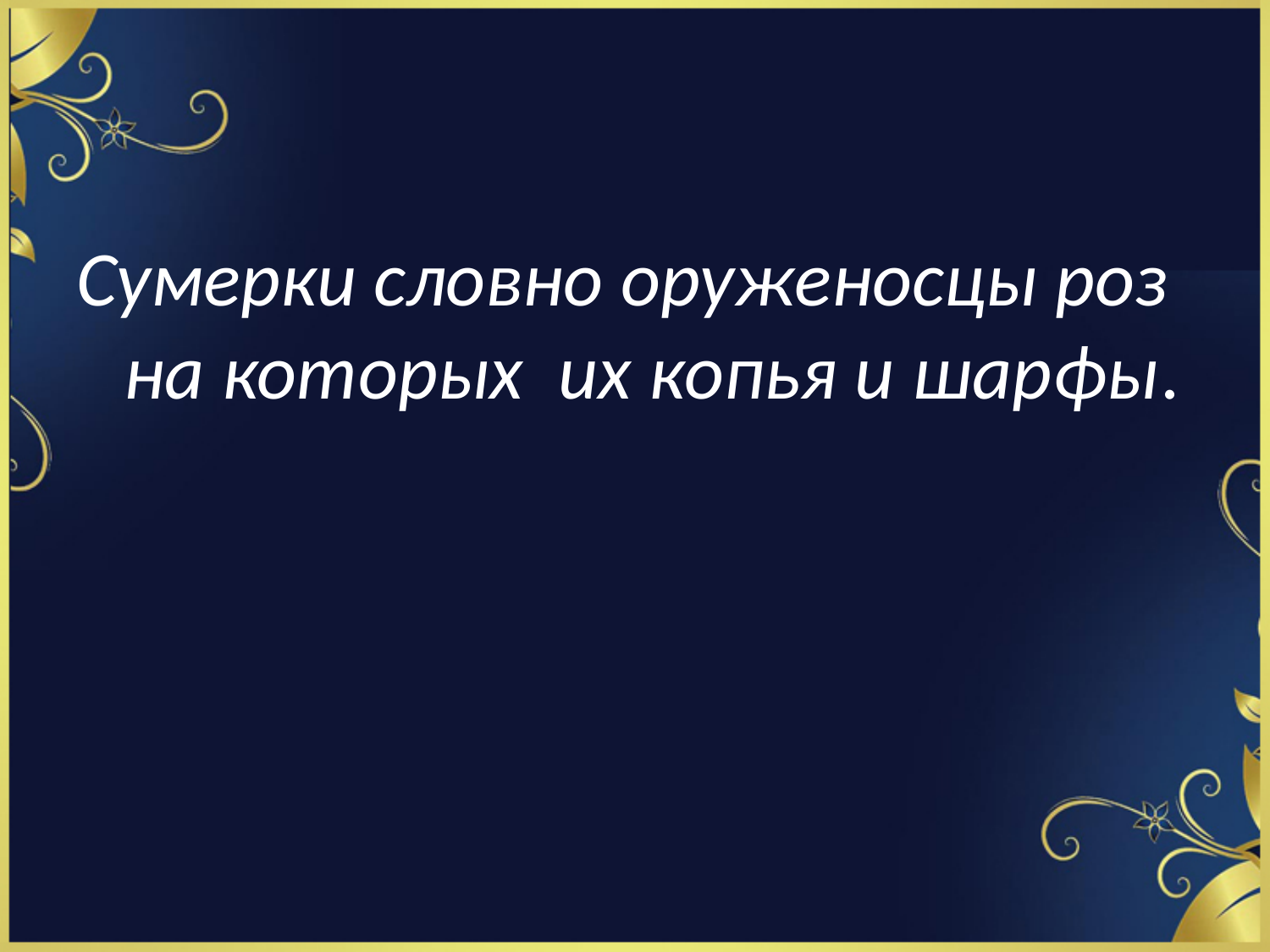

Сумерки словно оруженосцы роз на которых  их копья и шарфы.